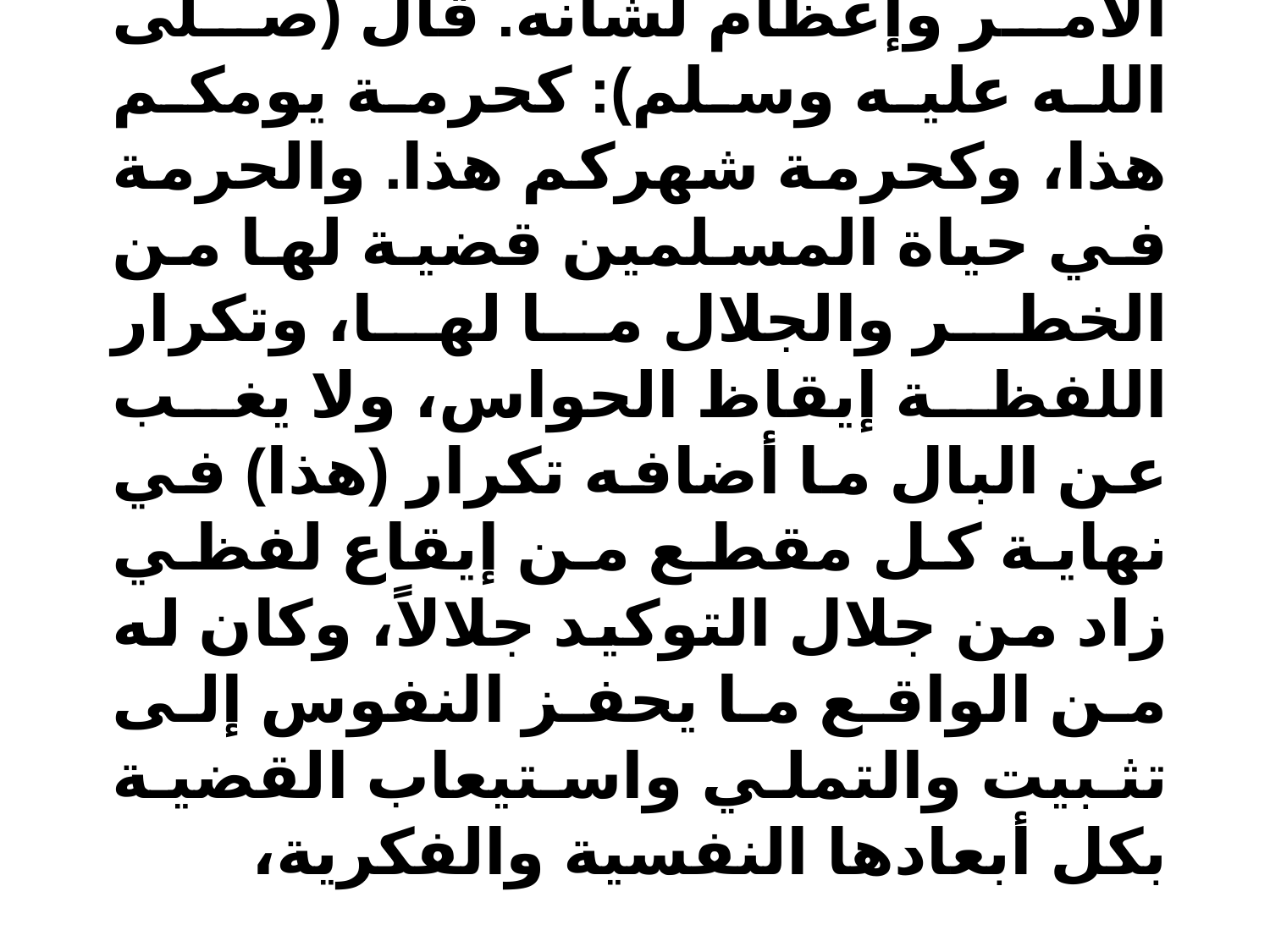

والتكرار هو الآخر إشعار بأهمية الأمر وإعظام لشأنه. قال (صلى الله عليه وسلم): كحرمة يومكم هذا، وكحرمة شهركم هذا. والحرمة في حياة المسلمين قضية لها من الخطر والجلال ما لها، وتكرار اللفظة إيقاظ الحواس، ولا يغب عن البال ما أضافه تكرار (هذا) في نهاية كل مقطع من إيقاع لفظي زاد من جلال التوكيد جلالاً، وكان له من الواقع ما يحفز النفوس إلى تثبيت والتملي واستيعاب القضية بكل أبعادها النفسية والفكرية،